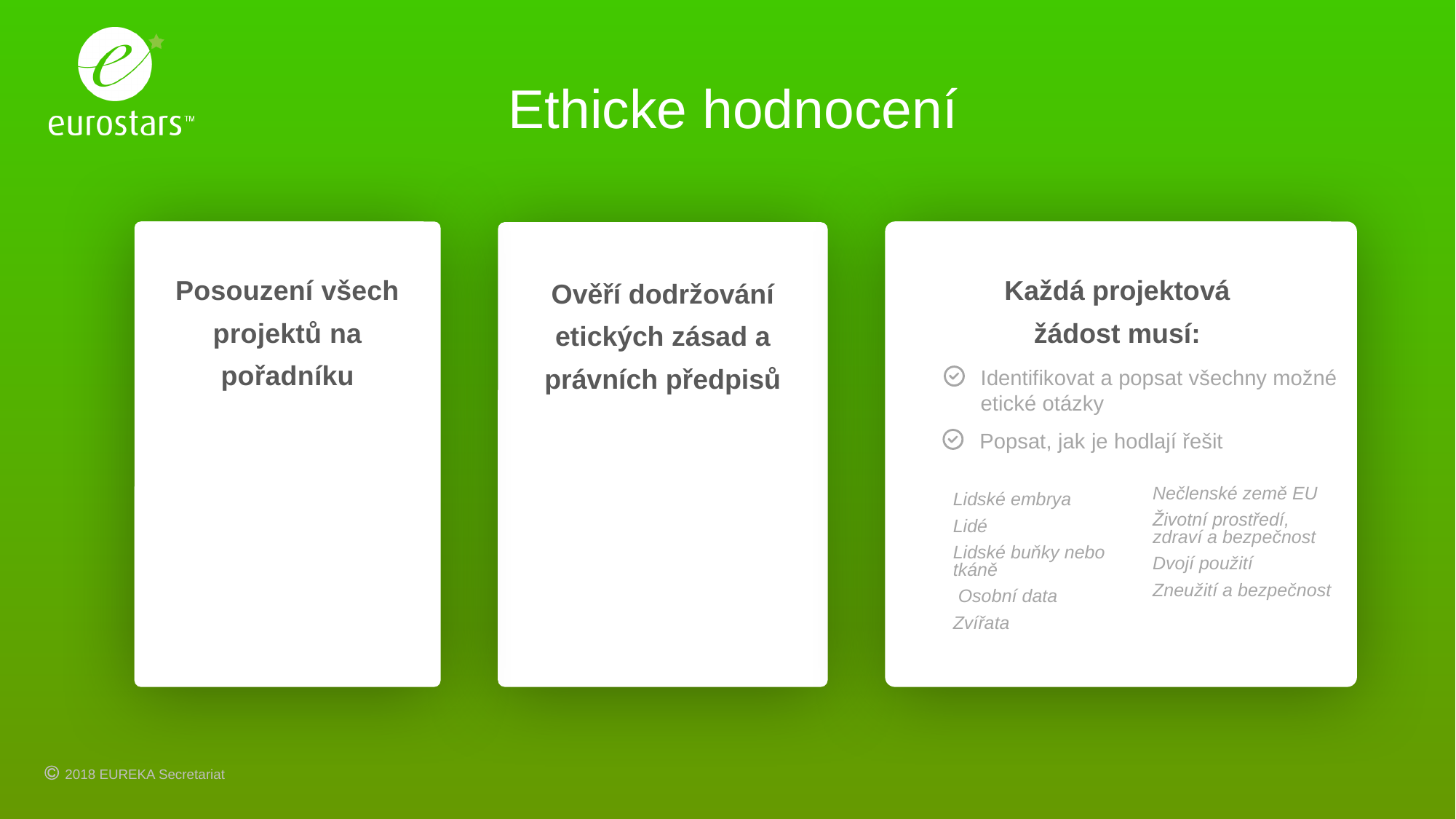

Ethicke hodnocení

Posouzení všech projektů na pořadníku

Každá projektová žádost musí:

Identifikovat a popsat všechny možné etické otázky

Popsat, jak je hodlají řešit

Lidské embrya
Lidé
Lidské buňky nebo tkáně
 Osobní data
Zvířata
Nečlenské země EU
Životní prostředí, zdraví a bezpečnost
Dvojí použití
Zneužití a bezpečnost

Ověří dodržování etických zásad a právních předpisů